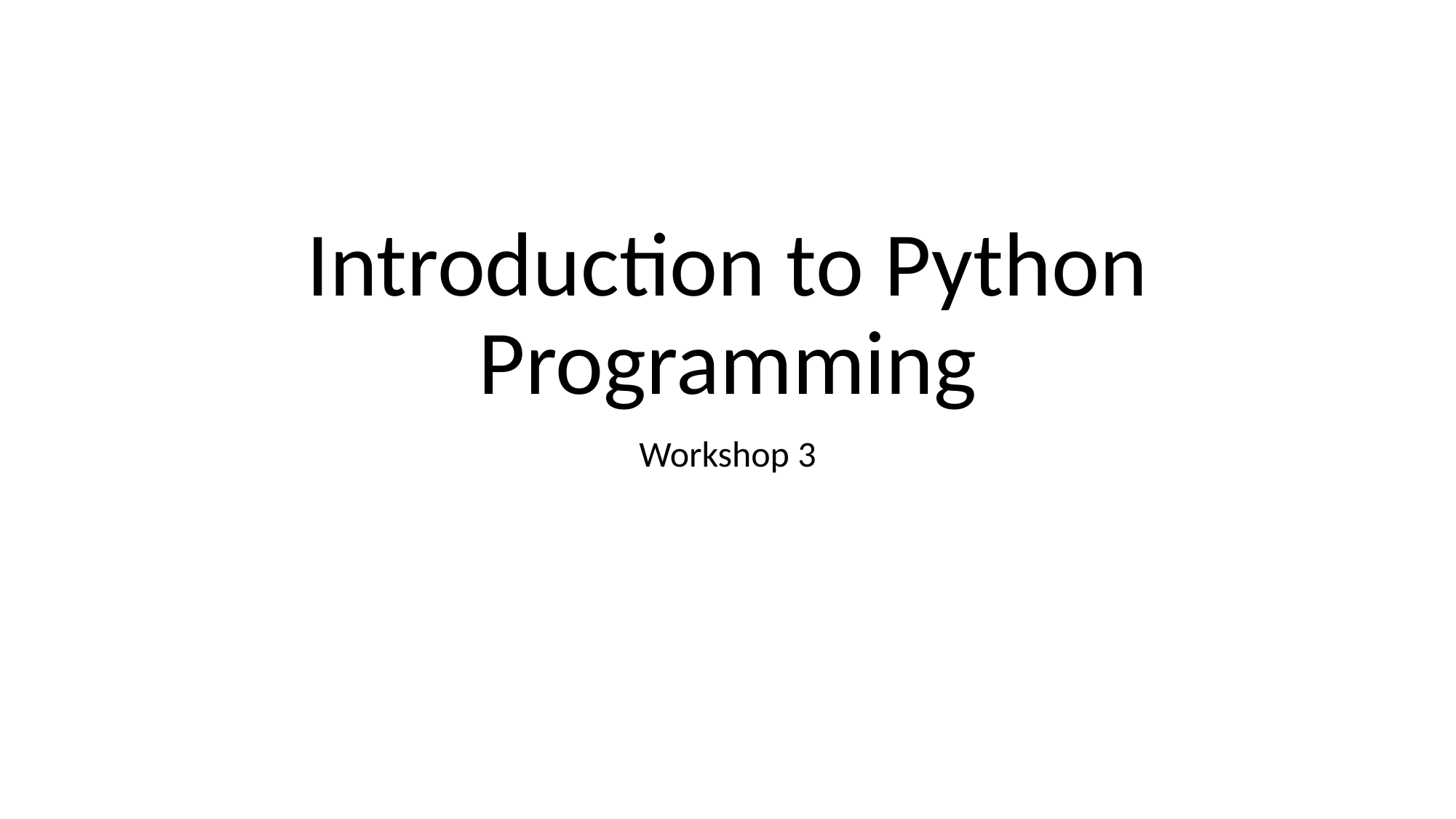

# Introduction to Python Programming
Workshop 3